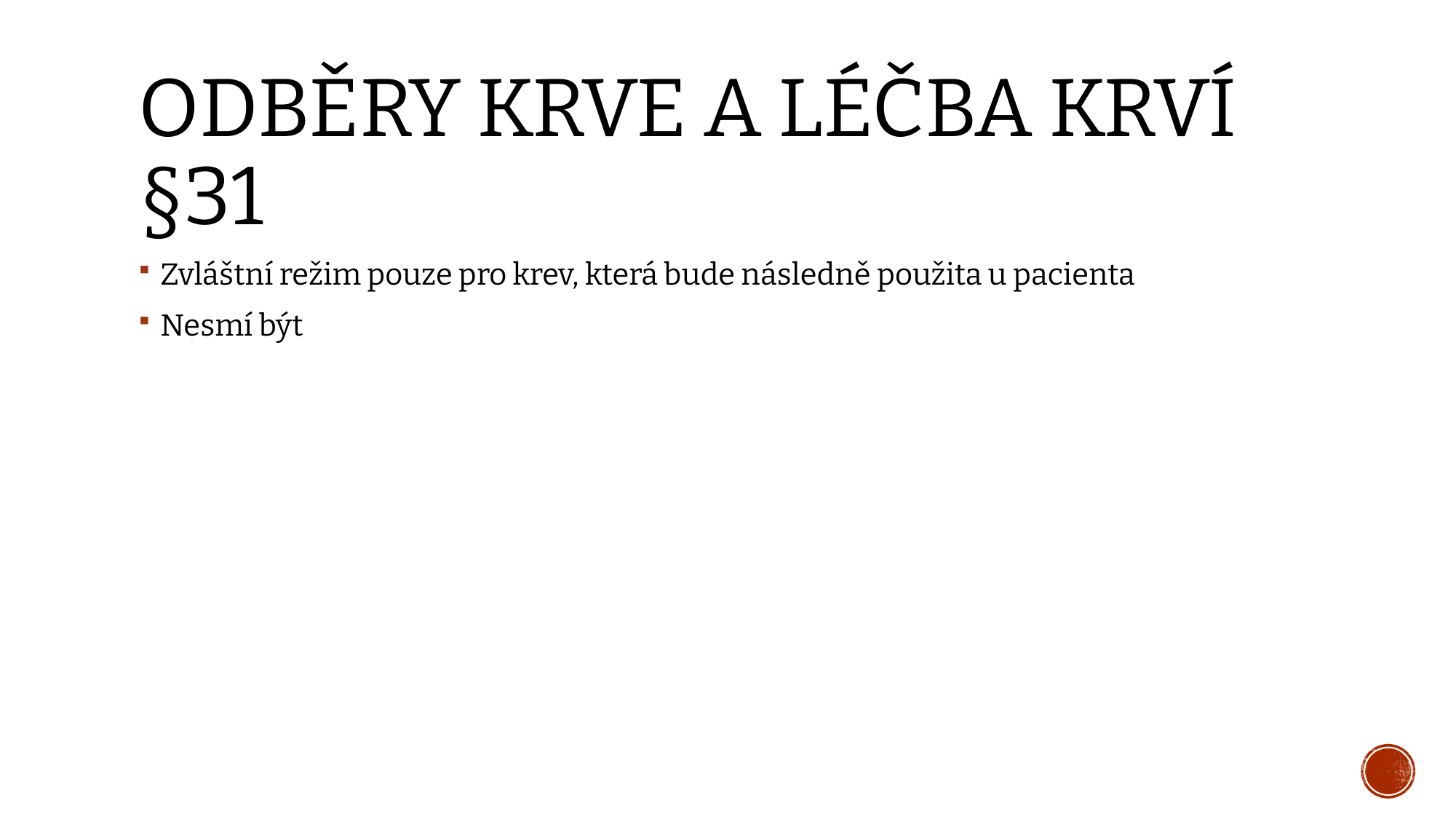

# Odběry krve a léčba krví §31
Zvláštní režim pouze pro krev, která bude následně použita u pacienta
Nesmí být